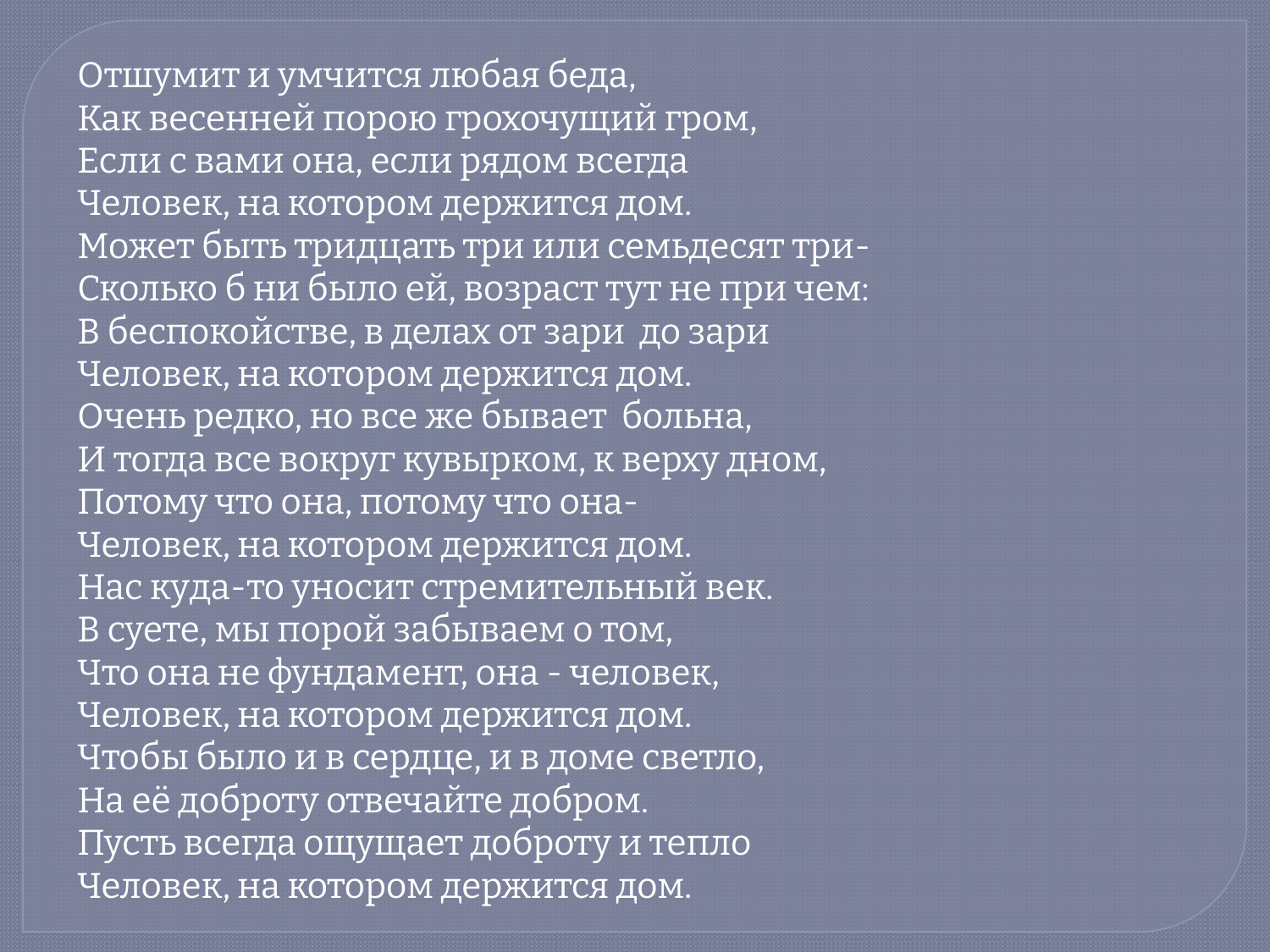

Отшумит и умчится любая беда,
Как весенней порою грохочущий гром,
Если с вами она, если рядом всегда
Человек, на котором держится дом.
Может быть тридцать три или семьдесят три-
Сколько б ни было ей, возраст тут не при чем:
В беспокойстве, в делах от зари  до зари
Человек, на котором держится дом.
Очень редко, но все же бывает  больна,
И тогда все вокруг кувырком, к верху дном,
Потому что она, потому что она-
Человек, на котором держится дом.
Нас куда-то уносит стремительный век.
В суете, мы порой забываем о том,
Что она не фундамент, она - человек,
Человек, на котором держится дом.
Чтобы было и в сердце, и в доме светло,
На её доброту отвечайте добром.
Пусть всегда ощущает доброту и тепло
Человек, на котором держится дом.